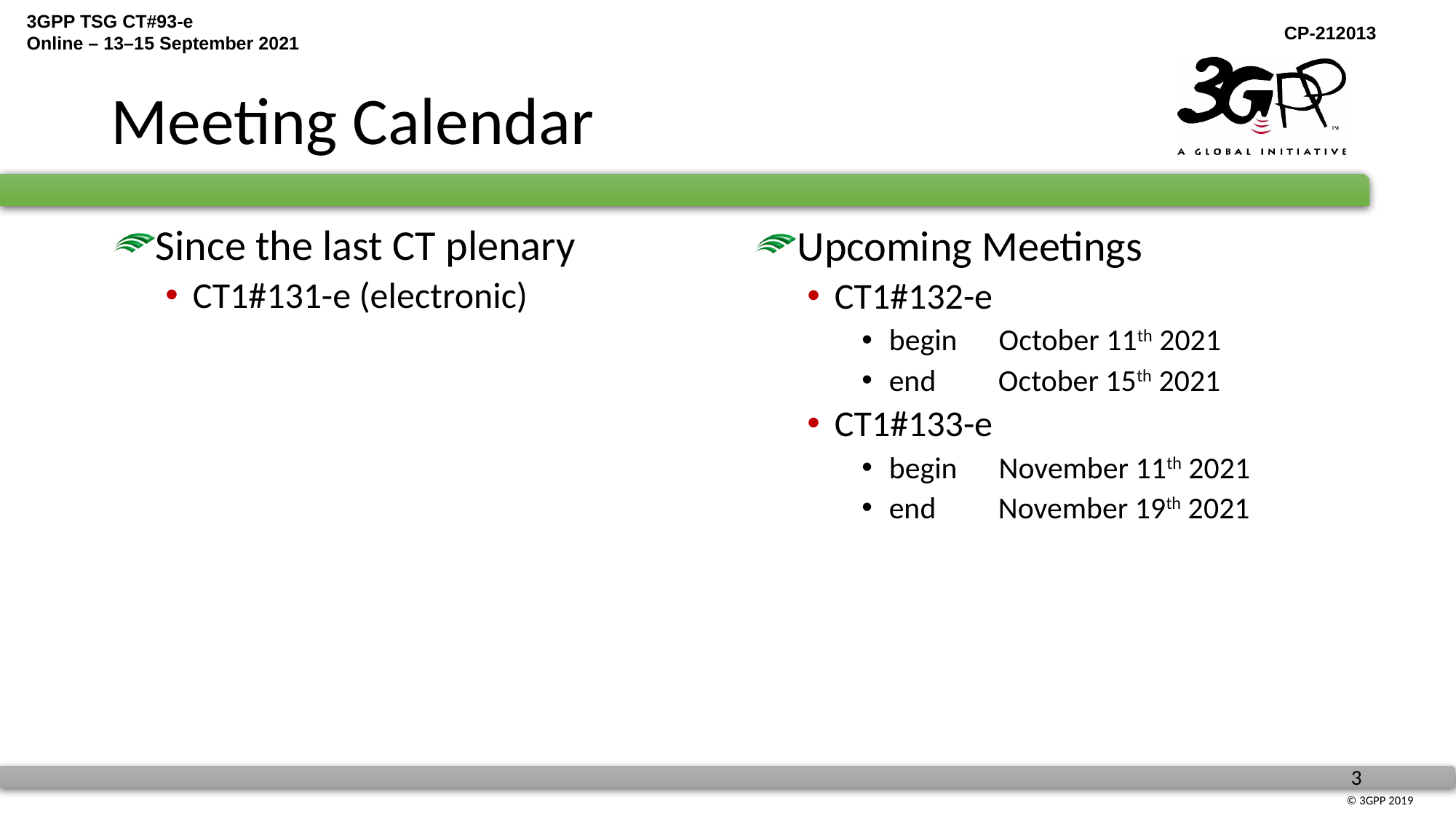

# Meeting Calendar
Since the last CT plenary
CT1#131-e (electronic)

Upcoming Meetings
CT1#132-e
begin      October 11th 2021
end         October 15th 2021
CT1#133-e
begin      November 11th 2021
end         November 19th 2021